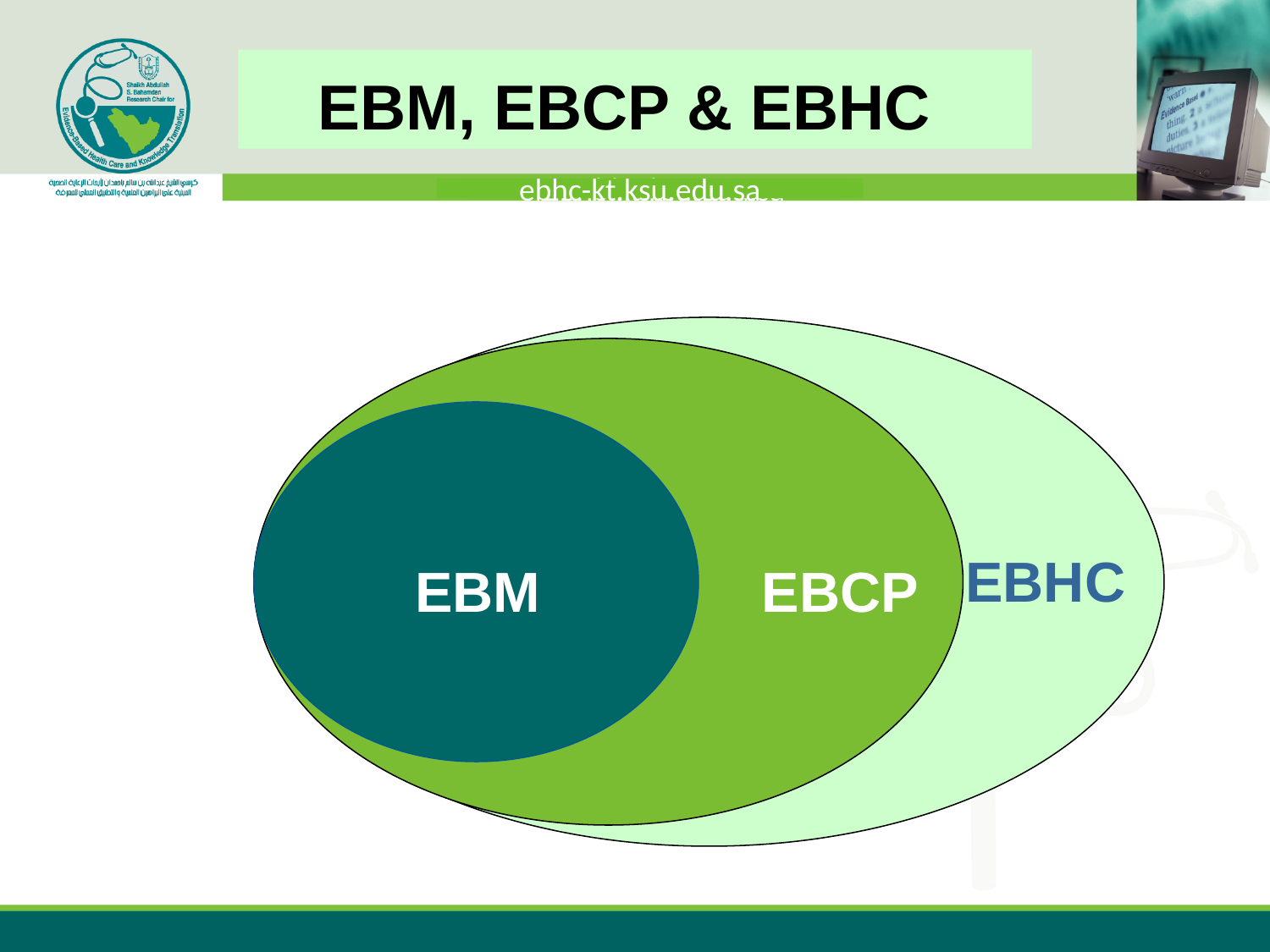

EBM, EBCP & EBHC

EBHC
EBM
EBCP